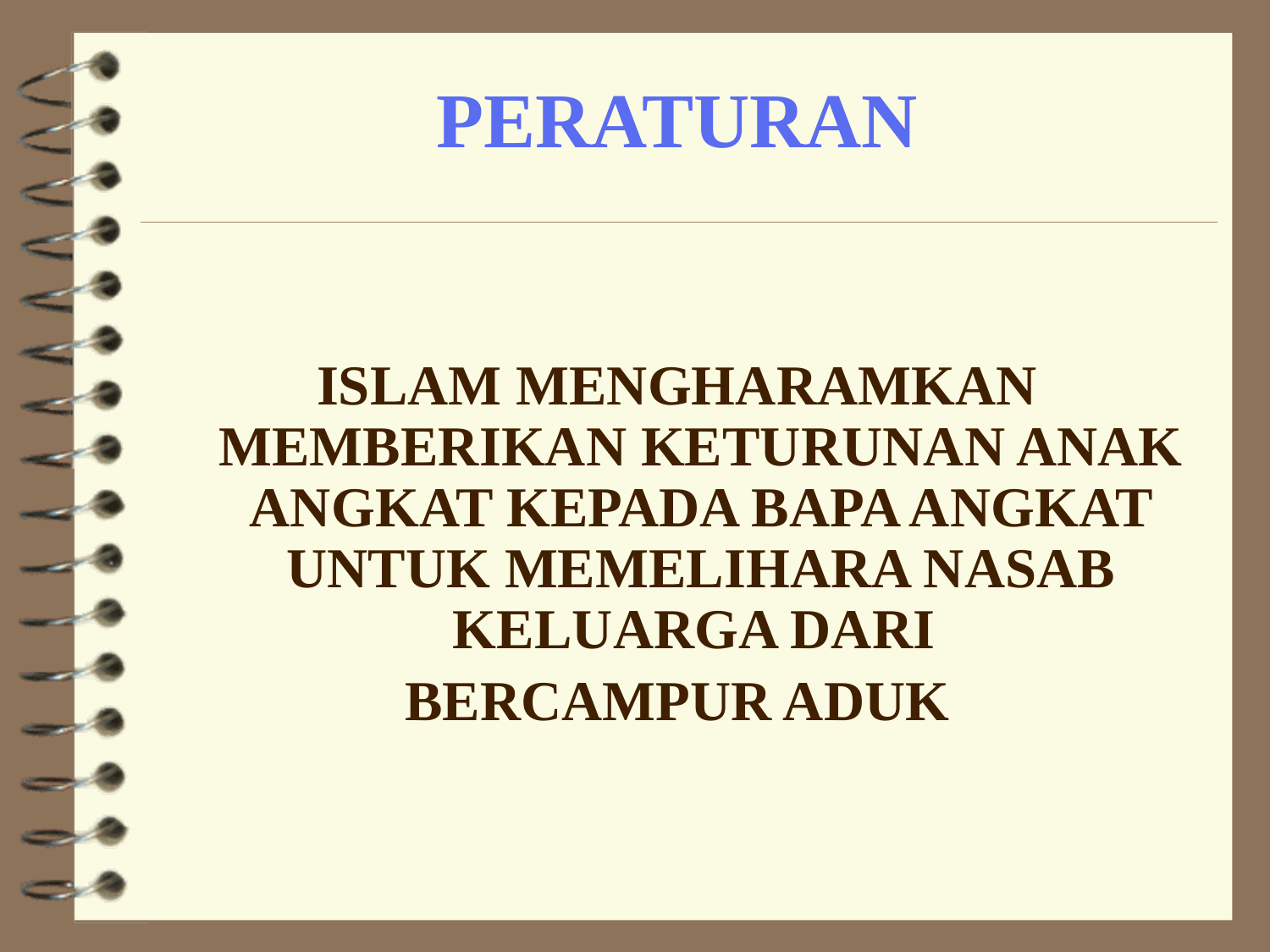

# PERATURAN
ISLAM MENGHARAMKAN MEMBERIKAN KETURUNAN ANAK ANGKAT KEPADA BAPA ANGKAT UNTUK MEMELIHARA NASAB KELUARGA DARI
BERCAMPUR ADUK